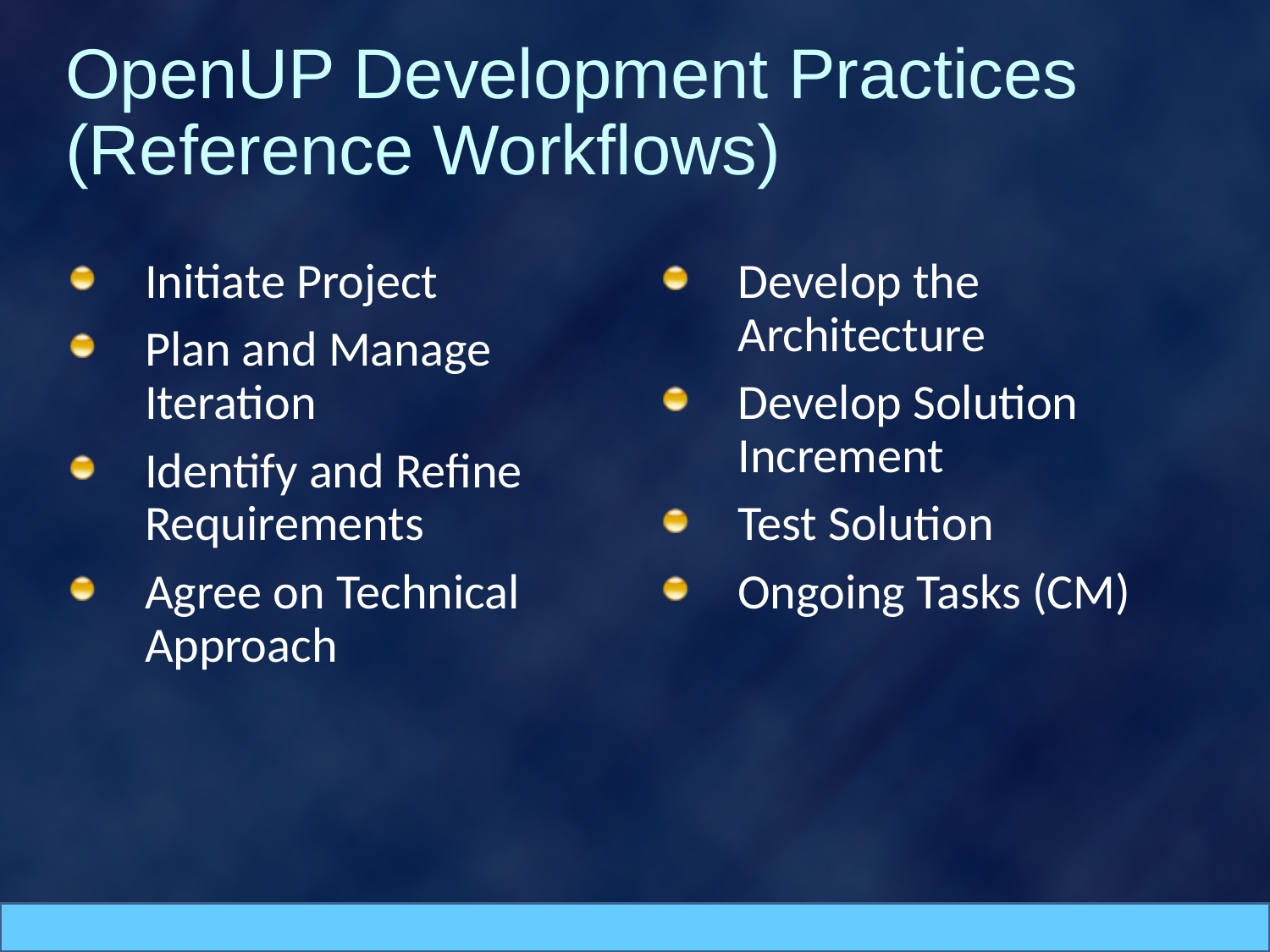

# OpenUP Development Practices (Reference Workflows)
Initiate Project
Plan and Manage Iteration
Identify and Refine Requirements
Agree on Technical Approach
Develop the Architecture
Develop Solution Increment
Test Solution
Ongoing Tasks (CM)